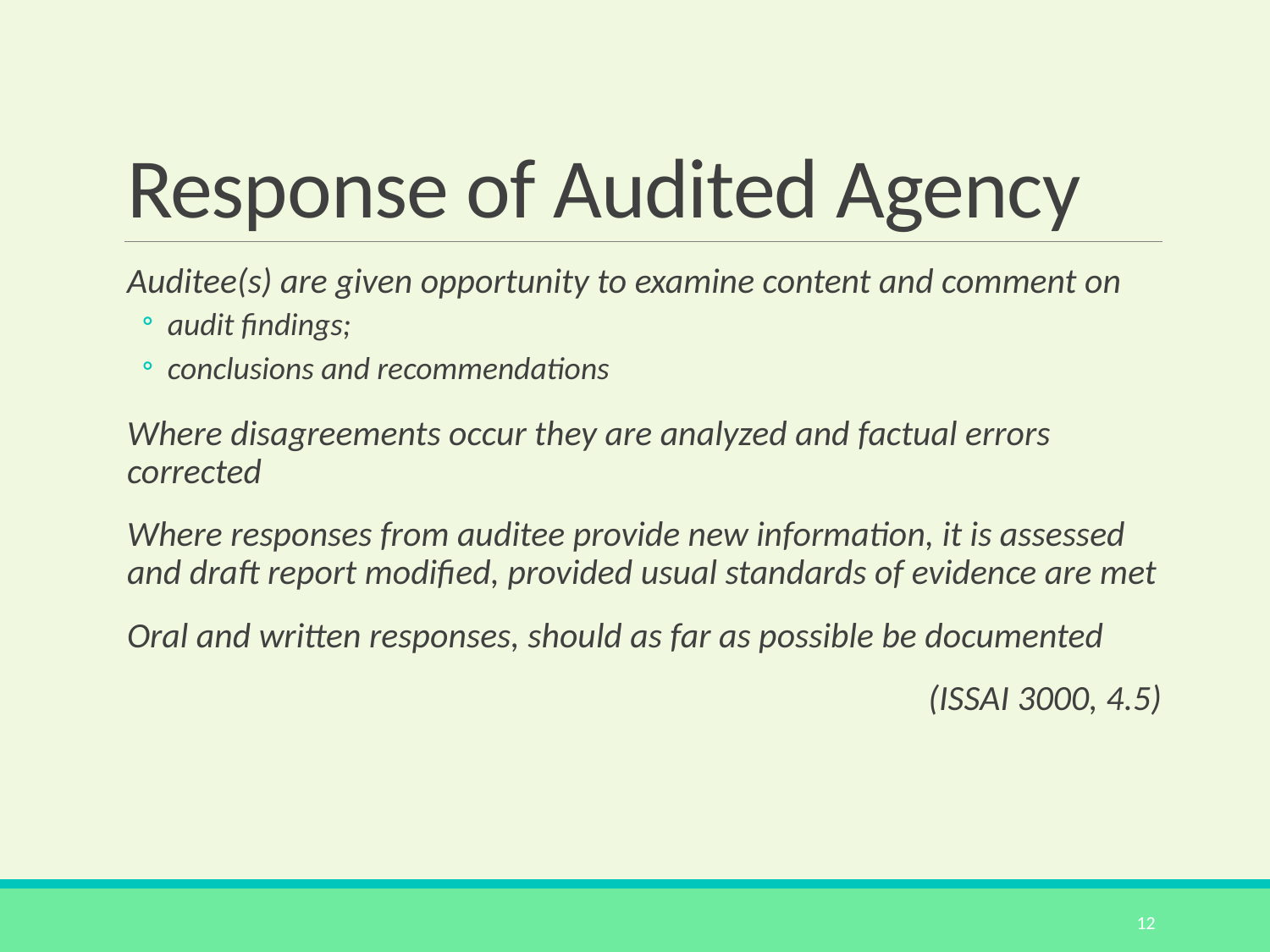

# Response of Audited Agency
Auditee(s) are given opportunity to examine content and comment on
audit findings;
conclusions and recommendations
Where disagreements occur they are analyzed and factual errors corrected
Where responses from auditee provide new information, it is assessed and draft report modified, provided usual standards of evidence are met
Oral and written responses, should as far as possible be documented
(ISSAI 3000, 4.5)
12